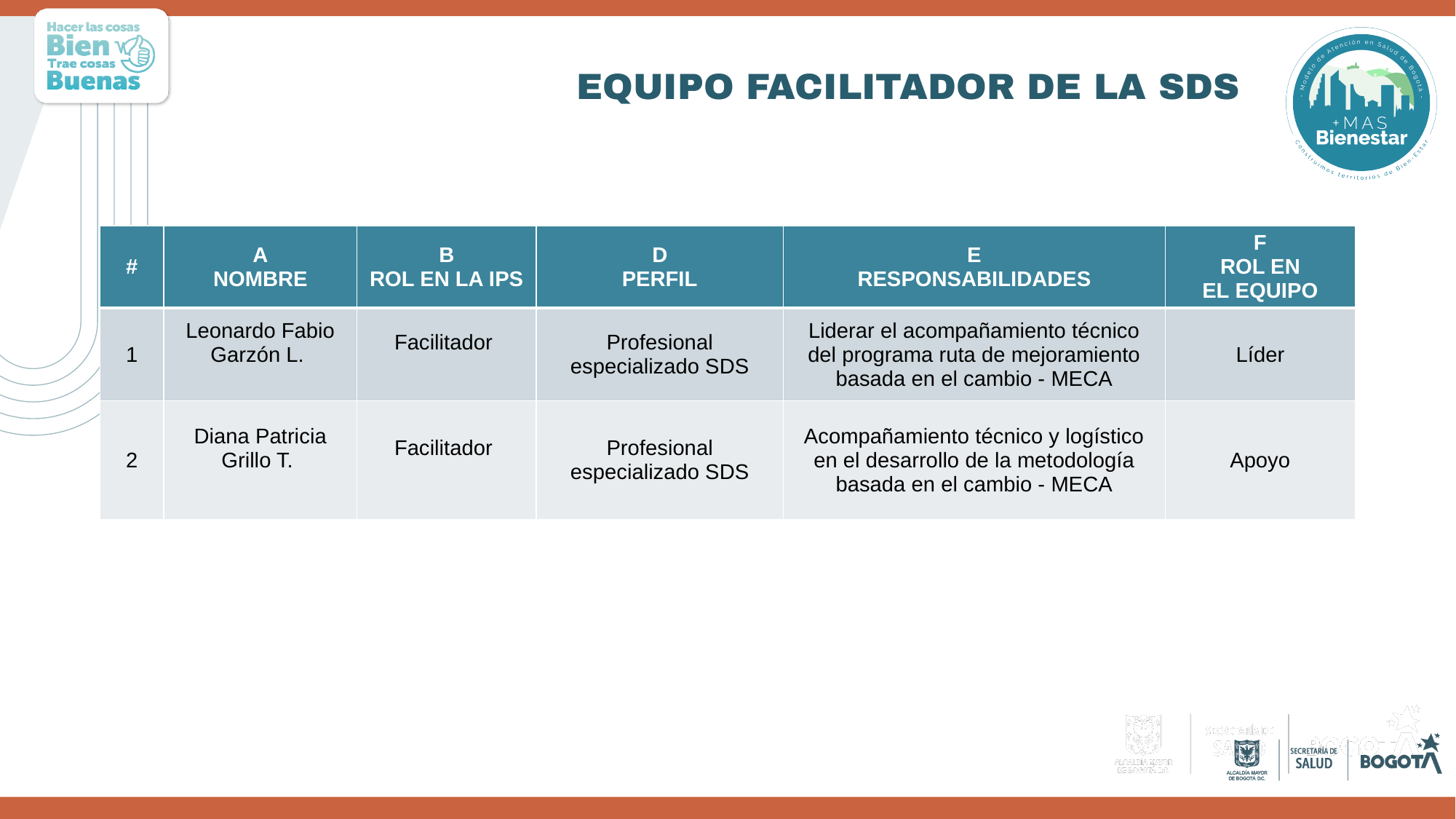

EQUIPO FACILITADOR DE LA SDS
| #​ | A NOMBRE​ | B ROL EN LA IPS​ | D PERFIL​ | E RESPONSABILIDADES​ | F ROL EN EL EQUIPO​ |
| --- | --- | --- | --- | --- | --- |
| 1​ | Leonardo Fabio Garzón L. | Facilitador | Profesional especializado SDS | Liderar el acompañamiento técnico del programa ruta de mejoramiento basada en el cambio - MECA | Líder |
| 2​ | Diana Patricia Grillo T. | Facilitador | Profesional especializado SDS | Acompañamiento técnico y logístico en el desarrollo de la metodología basada en el cambio - MECA | Apoyo |